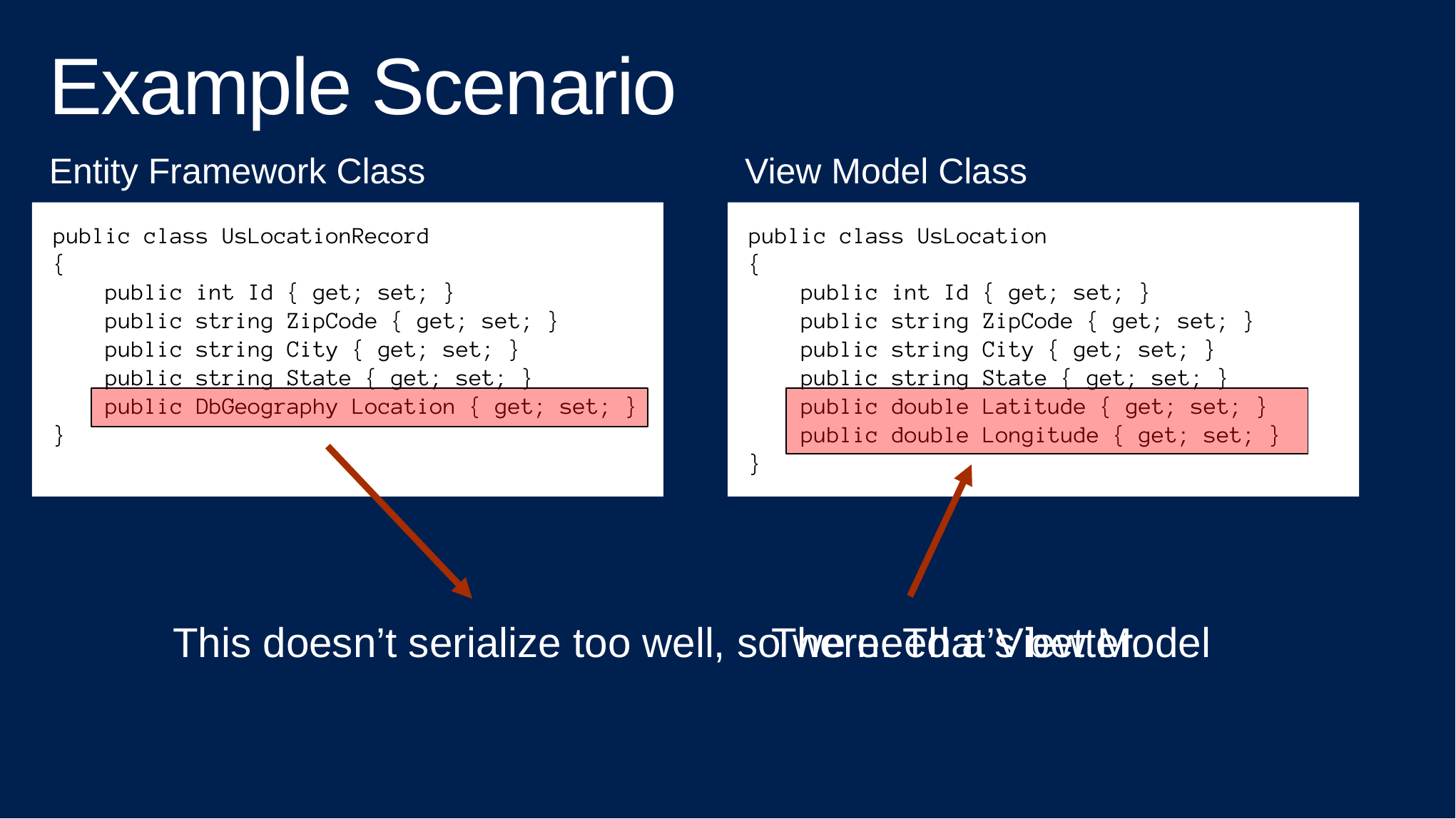

# Example Scenario
View Model Class
Entity Framework Class
public class UsLocationRecord
{
    public int Id { get; set; }
    public string ZipCode { get; set; }
    public string City { get; set; }
    public string State { get; set; }
    public DbGeography Location { get; set; }
}
public class UsLocation
{
    public int Id { get; set; }
    public string ZipCode { get; set; }
    public string City { get; set; }
    public string State { get; set; }
    public double Latitude { get; set; }
    public double Longitude { get; set; }
}

This doesn’t serialize too well, so we need a View Model
There. That’s better.